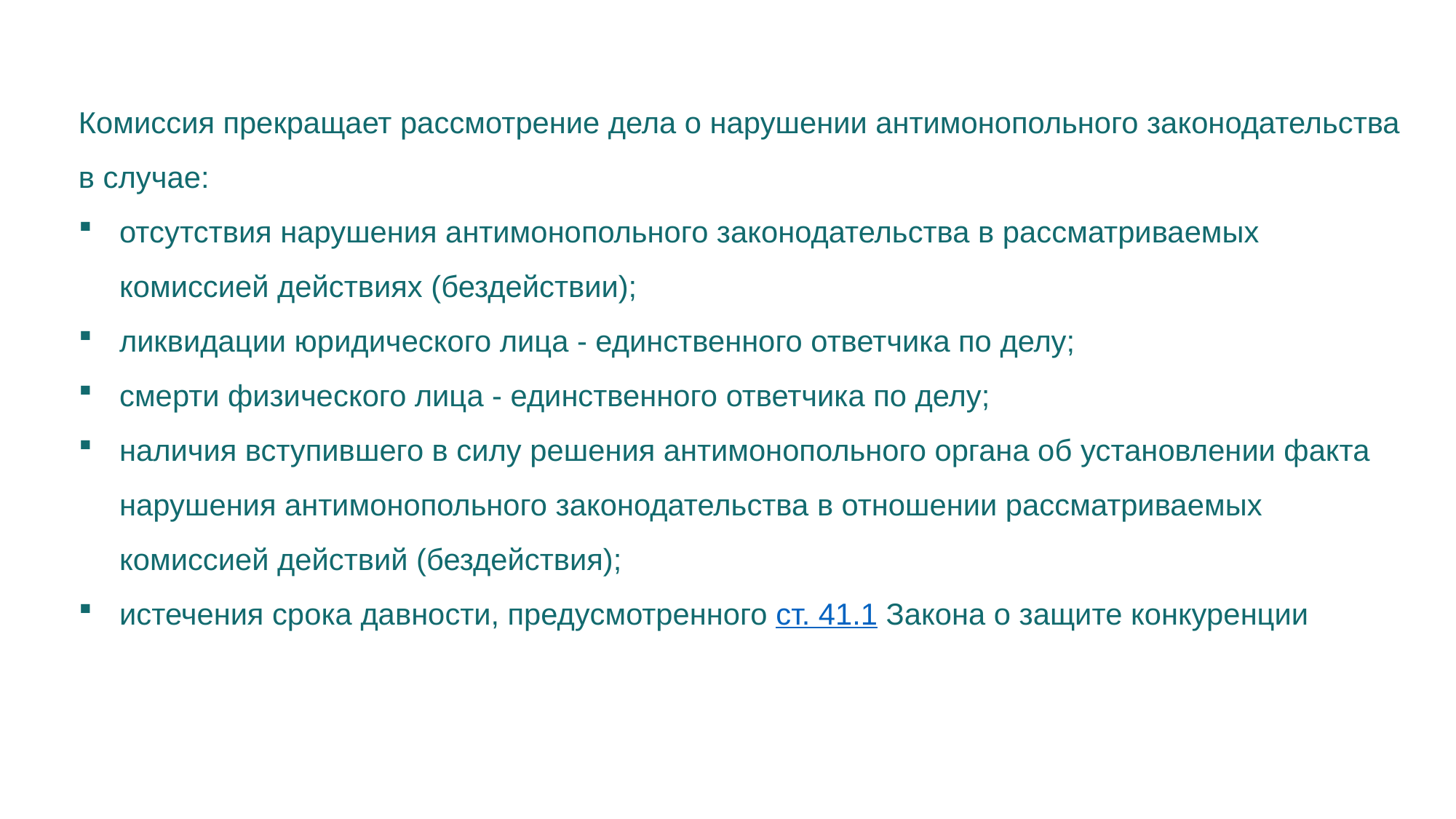

Основаниями для проведения внеплановой проверки являются:
1) материалы, поступившие из правоохранительных органов, других государственных органов, из органов местного самоуправления, от общественных объединений, от Уполномоченного при Президенте Российской Федерации по защите прав предпринимателей, уполномоченных по защите прав предпринимателей в субъектах Российской Федерации и указывающие на признаки нарушения антимонопольного законодательства;
2) сообщения и заявления физических лиц, юридических лиц, сообщения средств массовой информации, указывающие на признаки нарушения антимонопольного законодательства;
3) истечение срока исполнения предписания, выданного по результатам рассмотрения дела о нарушении антимонопольного законодательства или при осуществлении государственного контроля за экономической концентрацией в порядке, установленном главой 7 настоящего Федерального закона;
4) поручения Президента Российской Федерации и Правительства Российской Федерации;
5) обнаружение антимонопольным органом признаков нарушения антимонопольного законодательства.

Комиссия прекращает рассмотрение дела о нарушении антимонопольного законодательства в случае:
отсутствия нарушения антимонопольного законодательства в рассматриваемых комиссией действиях (бездействии);
ликвидации юридического лица - единственного ответчика по делу;
смерти физического лица - единственного ответчика по делу;
наличия вступившего в силу решения антимонопольного органа об установлении факта нарушения антимонопольного законодательства в отношении рассматриваемых комиссией действий (бездействия);
истечения срока давности, предусмотренного ст. 41.1 Закона о защите конкуренции